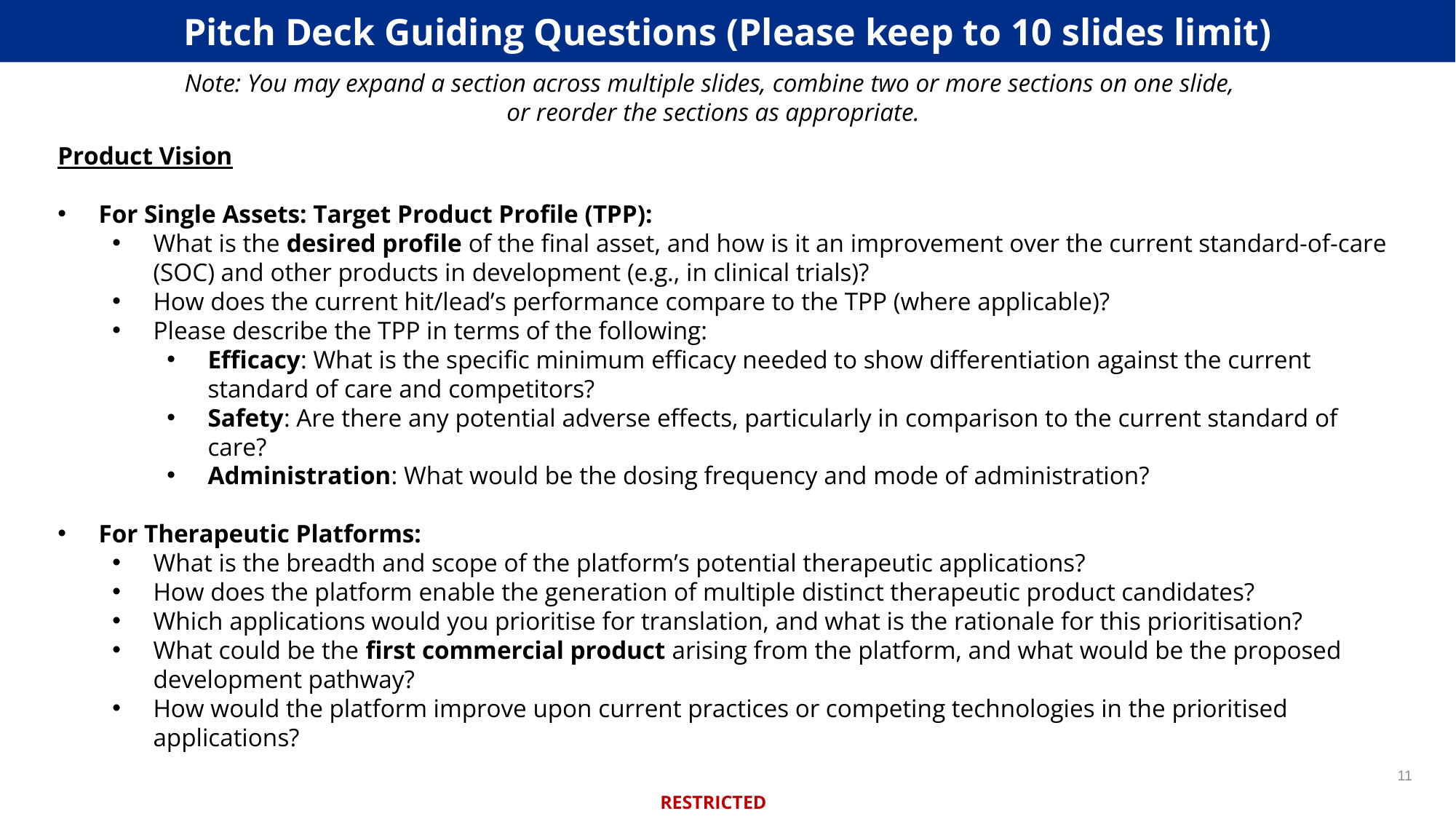

Pitch Deck Guiding Questions (Please keep to 10 slides limit)
Note: You may expand a section across multiple slides, combine two or more sections on one slide,
or reorder the sections as appropriate.
Product Vision

For Single Assets: Target Product Profile (TPP):
What is the desired profile of the final asset, and how is it an improvement over the current standard-of-care (SOC) and other products in development (e.g., in clinical trials)?
How does the current hit/lead’s performance compare to the TPP (where applicable)?
Please describe the TPP in terms of the following:
Efficacy: What is the specific minimum efficacy needed to show differentiation against the current standard of care and competitors?
Safety: Are there any potential adverse effects, particularly in comparison to the current standard of care?
Administration: What would be the dosing frequency and mode of administration?

For Therapeutic Platforms:
What is the breadth and scope of the platform’s potential therapeutic applications?
How does the platform enable the generation of multiple distinct therapeutic product candidates?
Which applications would you prioritise for translation, and what is the rationale for this prioritisation?
What could be the first commercial product arising from the platform, and what would be the proposed development pathway?
How would the platform improve upon current practices or competing technologies in the prioritised applications?